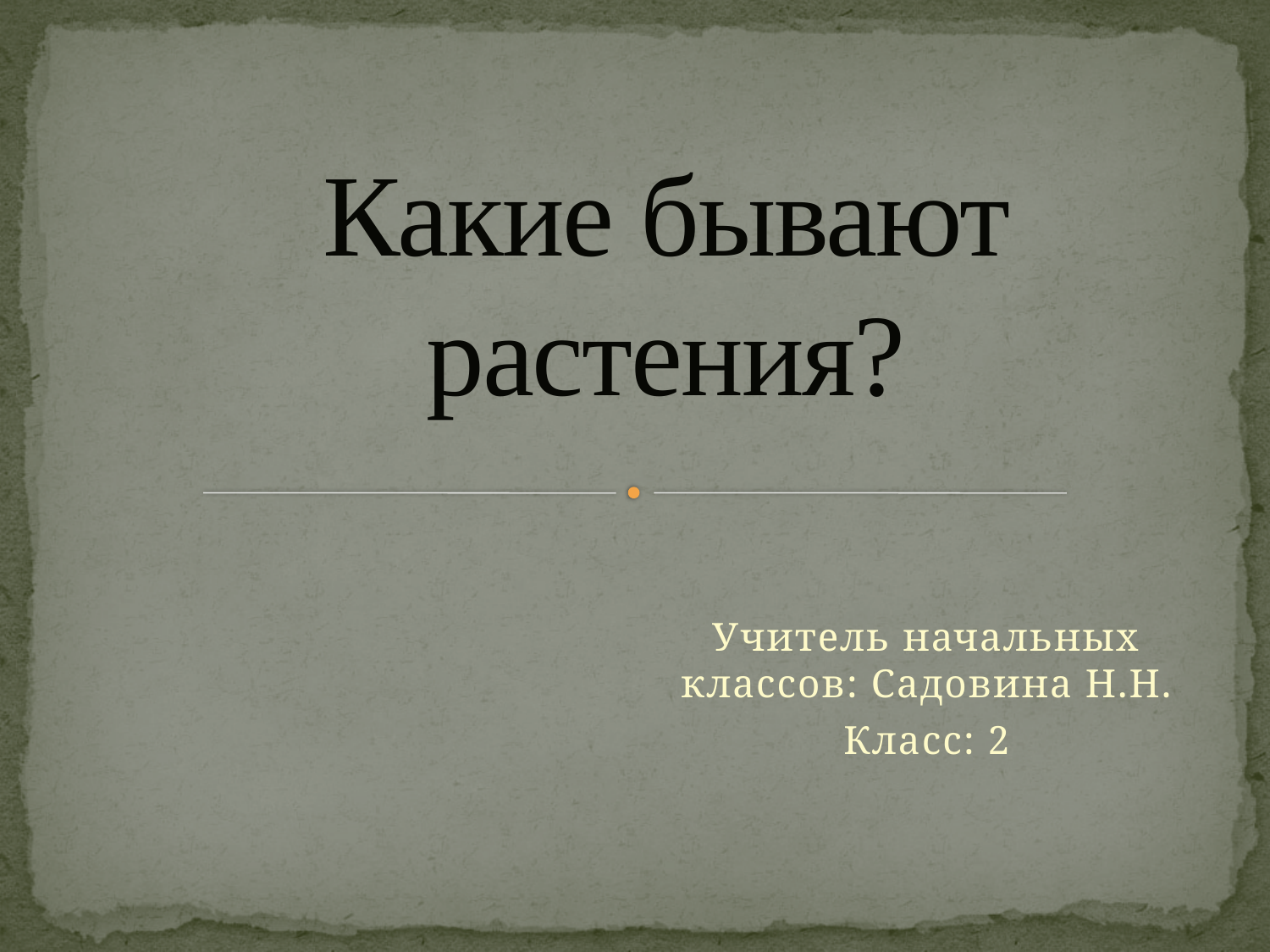

# Какие бывают растения?
Учитель начальных классов: Садовина Н.Н.
Класс: 2